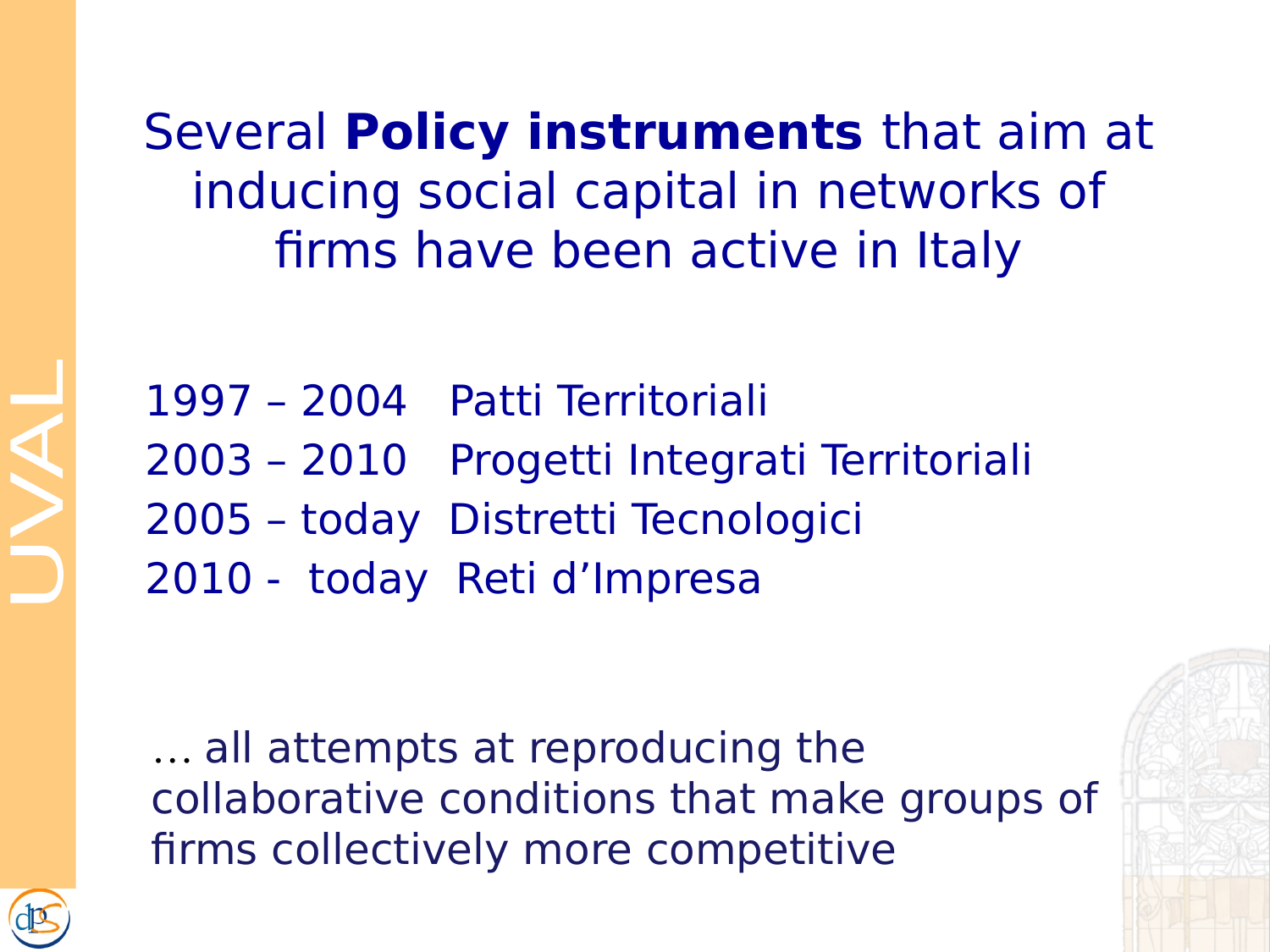

# Several Policy instruments that aim at inducing social capital in networks of firms have been active in Italy
1997 – 2004   Patti Territoriali
2003 – 2010   Progetti Integrati Territoriali
2005 – today  Distretti Tecnologici
2010 -  today  Reti d’Impresa

… all attempts at reproducing the collaborative conditions that make groups of firms collectively more competitive